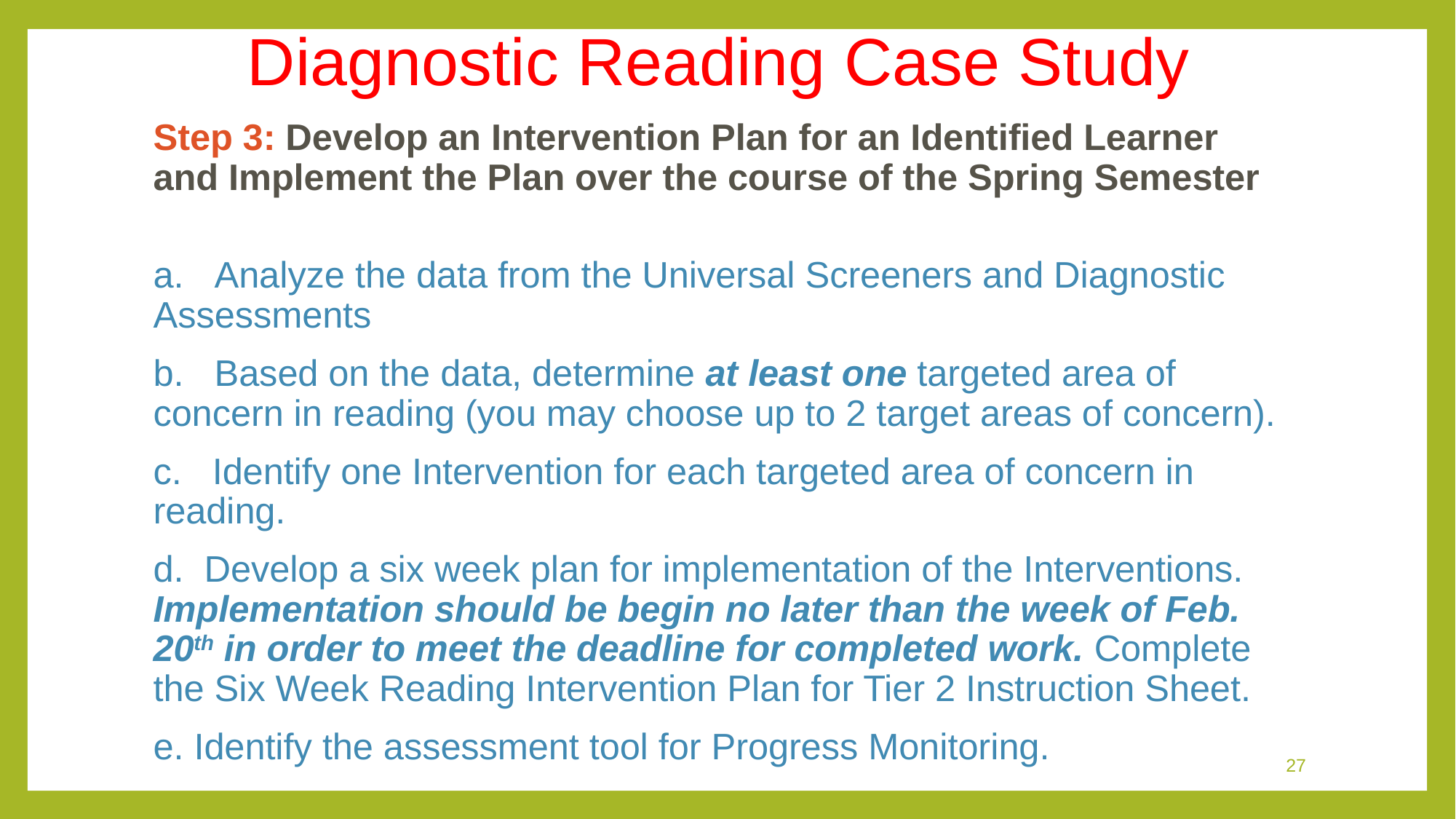

# Diagnostic Reading Case Study
Step 3: Develop an Intervention Plan for an Identified Learner and Implement the Plan over the course of the Spring Semester

a.   Analyze the data from the Universal Screeners and Diagnostic Assessments
b.   Based on the data, determine at least one targeted area of concern in reading (you may choose up to 2 target areas of concern).
c.   Identify one Intervention for each targeted area of concern in reading.
d.  Develop a six week plan for implementation of the Interventions. Implementation should be begin no later than the week of Feb. 20th in order to meet the deadline for completed work. Complete the Six Week Reading Intervention Plan for Tier 2 Instruction Sheet.
e. Identify the assessment tool for Progress Monitoring.

27